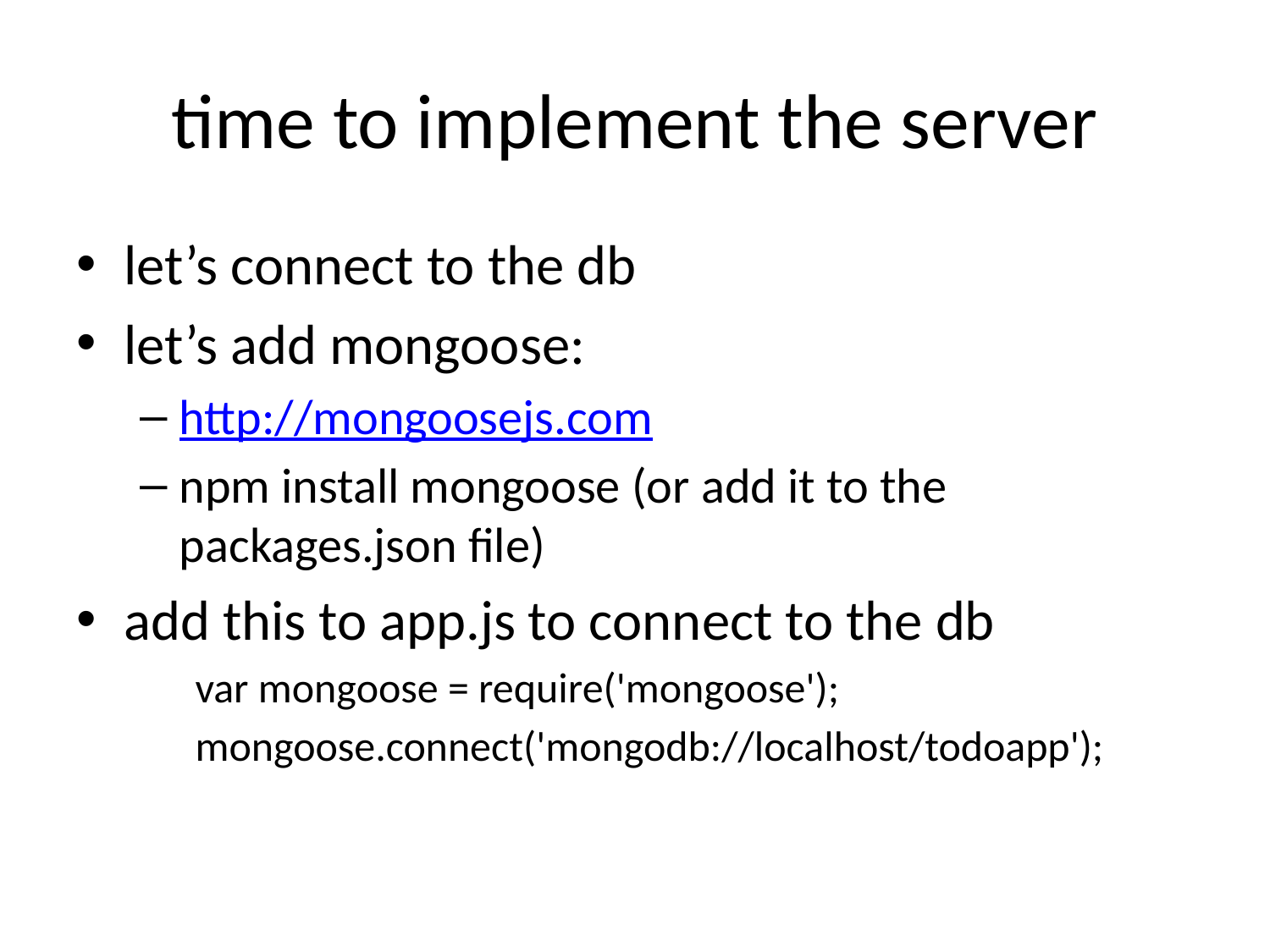

# time to implement the server
let’s connect to the db
let’s add mongoose:
http://mongoosejs.com
npm install mongoose (or add it to the packages.json file)
add this to app.js to connect to the db
var mongoose = require('mongoose');
mongoose.connect('mongodb://localhost/todoapp');